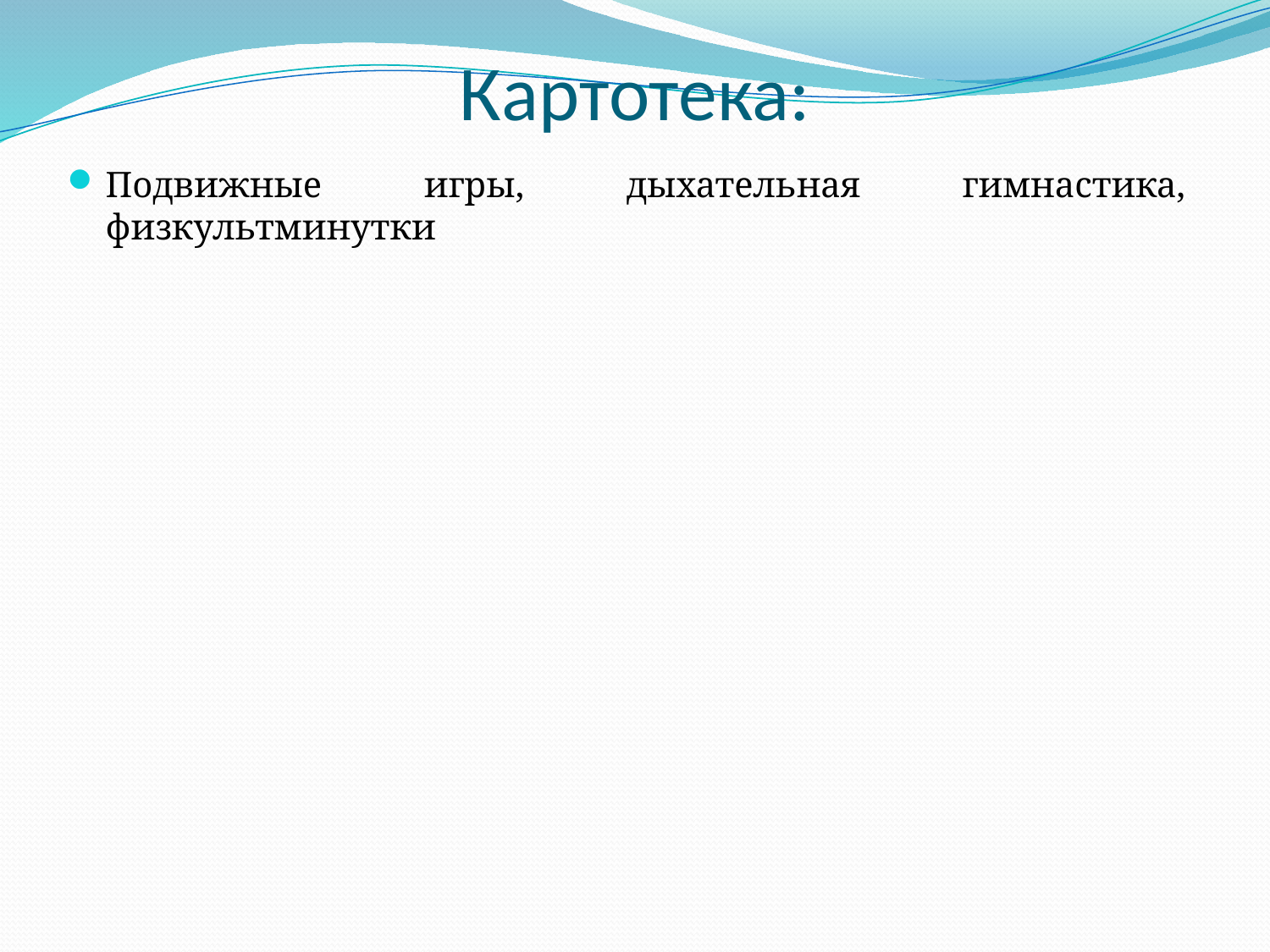

# Картотека:
Подвижные игры, дыхательная гимнастика, физкультминутки